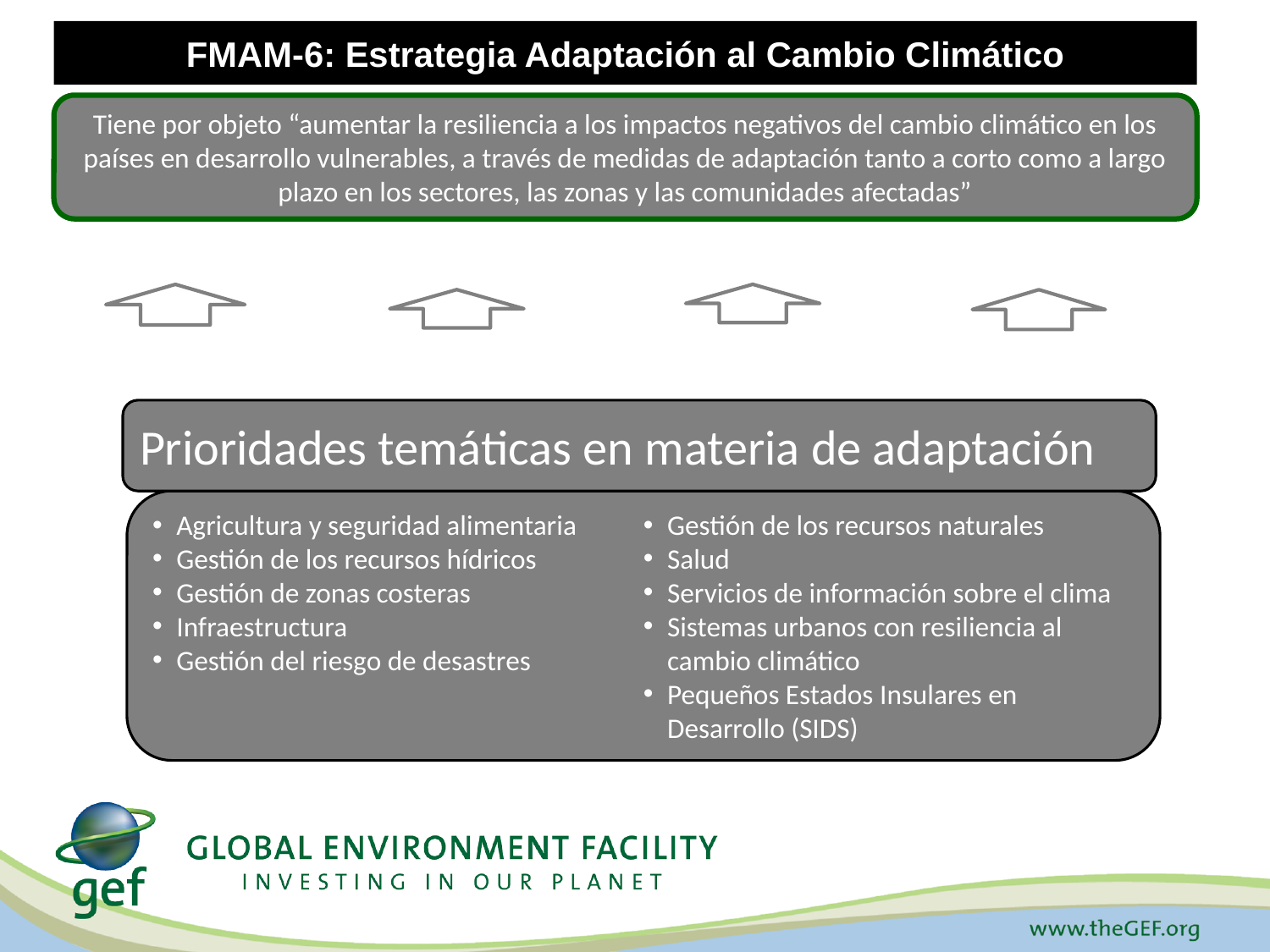

# FMAM-6: Estrategia Adaptación al Cambio Climático
Tiene por objeto “aumentar la resiliencia a los impactos negativos del cambio climático en los países en desarrollo vulnerables, a través de medidas de adaptación tanto a corto como a largo plazo en los sectores, las zonas y las comunidades afectadas”

Prioridades temáticas en materia de adaptación
Agricultura y seguridad alimentaria
Gestión de los recursos hídricos
Gestión de zonas costeras
Infraestructura
Gestión del riesgo de desastres

Gestión de los recursos naturales
Salud
Servicios de información sobre el clima
Sistemas urbanos con resiliencia al cambio climático
Pequeños Estados Insulares en Desarrollo (SIDS)